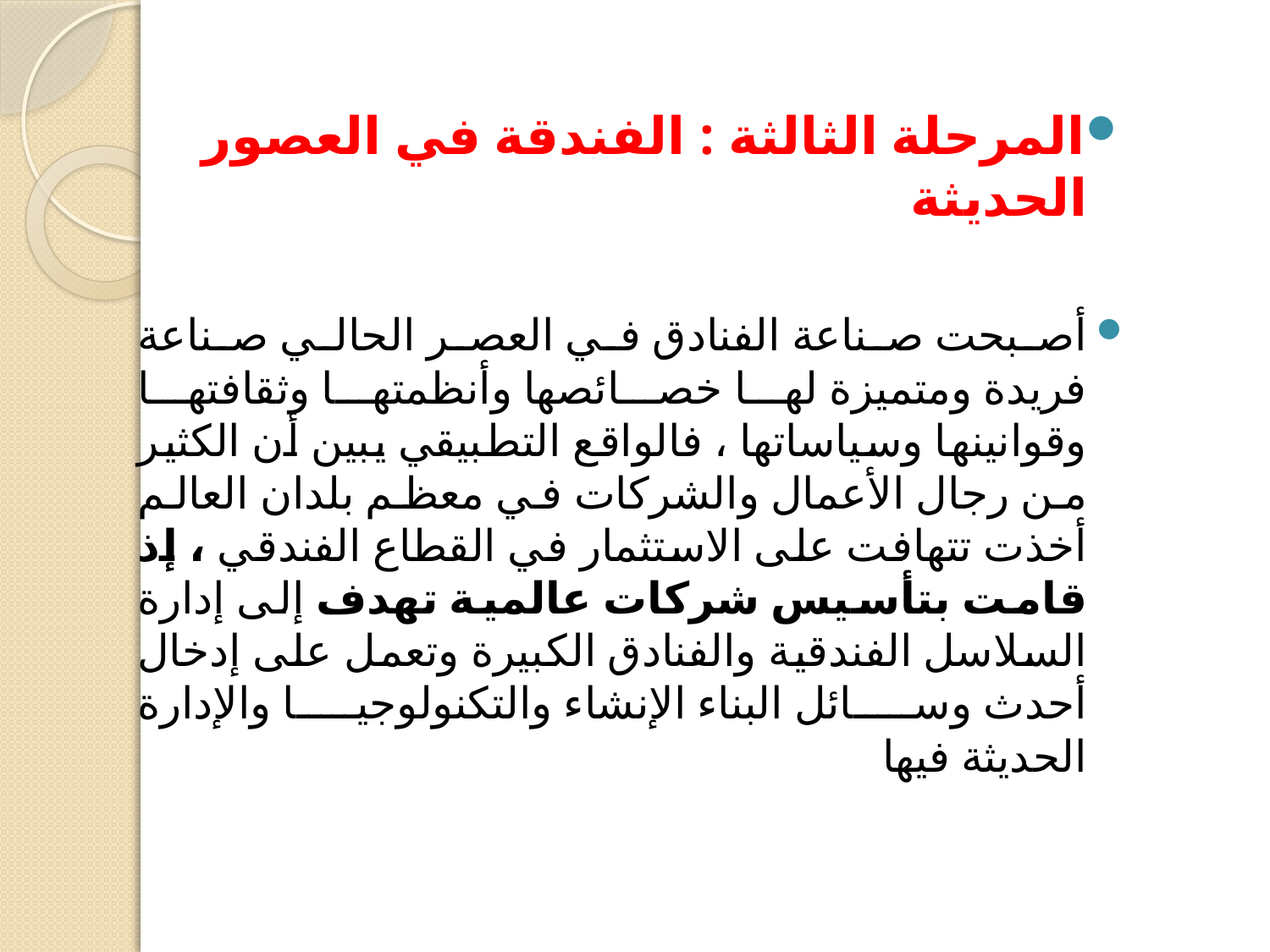

المرحلة الثالثة : الفندقة في العصور الحديثة

أصبحت صناعة الفنادق في العصر الحالي صناعة فريدة ومتميزة لها خصائصها وأنظمتها وثقافتها وقوانينها وسياساتها ، فالواقع التطبيقي يبين أن الكثير من رجال الأعمال والشركات في معظم بلدان العالم أخذت تتهافت على الاستثمار في القطاع الفندقي ، إذ قامت بتأسيس شركات عالمية تهدف إلى إدارة السلاسل الفندقية والفنادق الكبيرة وتعمل على إدخال أحدث وسائل البناء الإنشاء والتكنولوجيا والإدارة الحديثة فيها